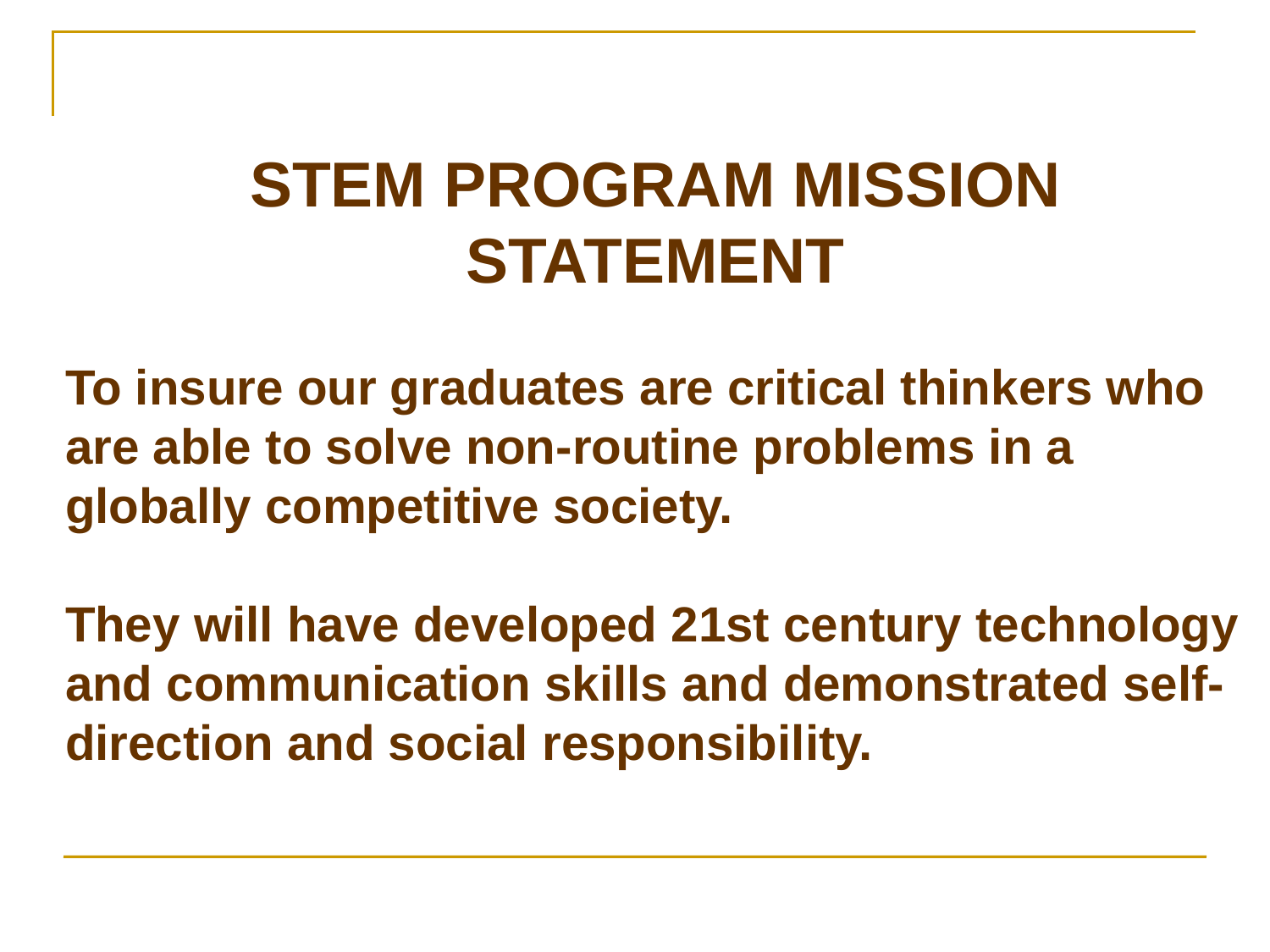

STEM PROGRAM MISSION STATEMENT

To insure our graduates are critical thinkers who are able to solve non-routine problems in a globally competitive society.

They will have developed 21st century technology and communication skills and demonstrated self-direction and social responsibility.